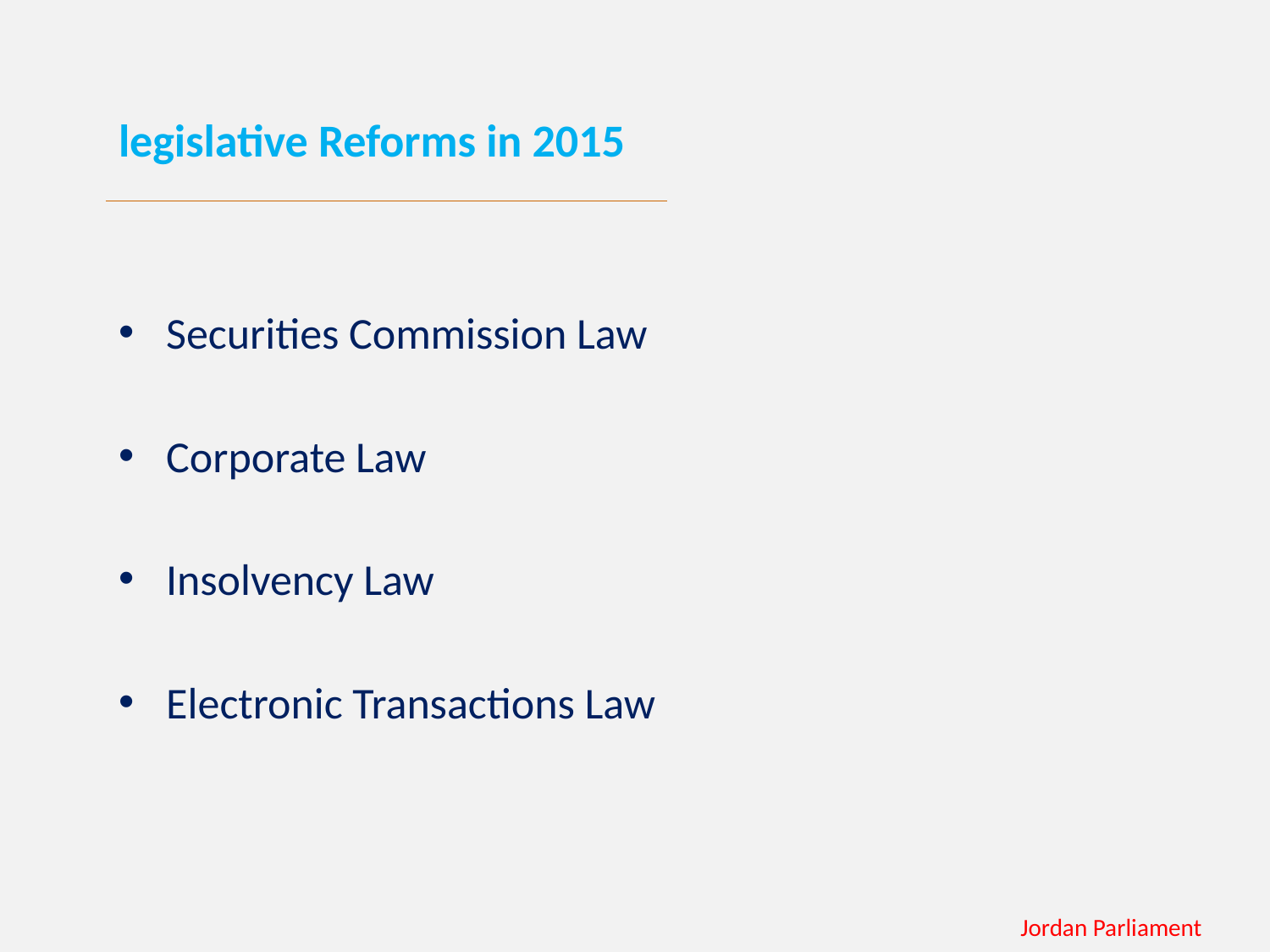

# legislative Reforms in 2015

Securities Commission Law

Corporate Law

Insolvency Law

Electronic Transactions Law
Jordan Parliament